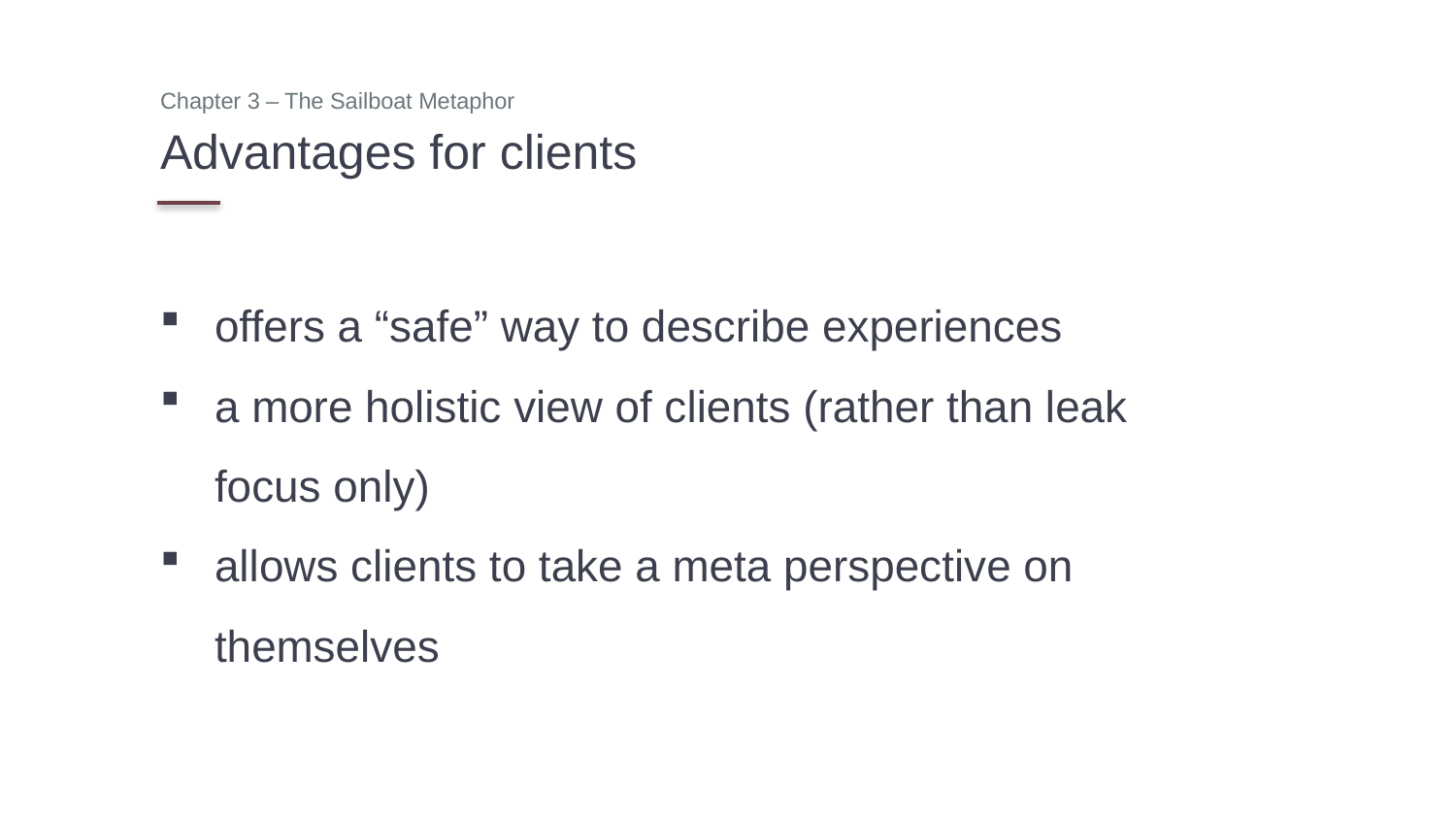

Chapter 3 – The Sailboat Metaphor
# Advantages for clients
offers a “safe” way to describe experiences
a more holistic view of clients (rather than leak focus only)
allows clients to take a meta perspective on themselves